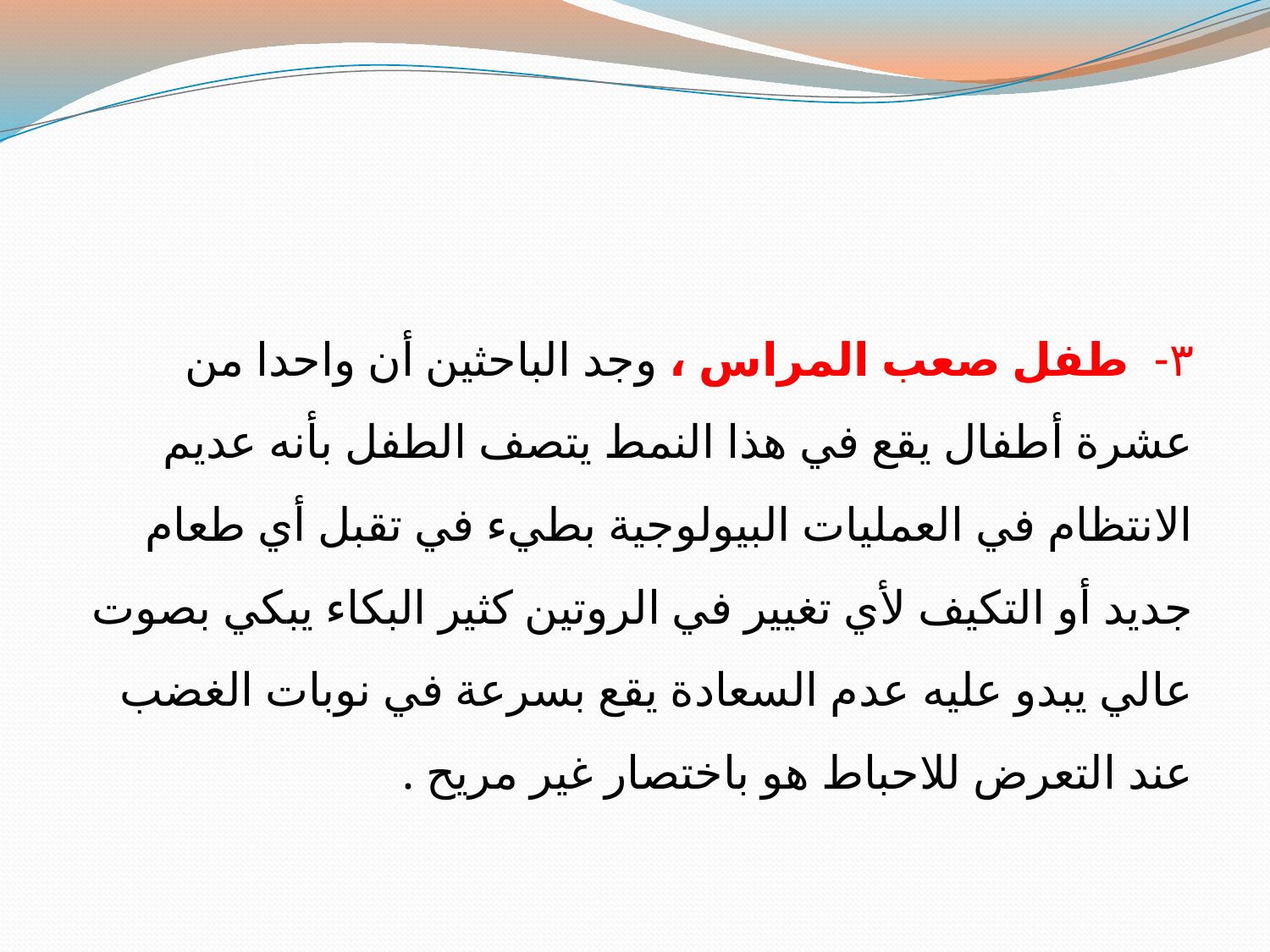

٣-  طفل صعب المراس ، وجد الباحثين أن واحدا من عشرة أطفال يقع في هذا النمط يتصف الطفل بأنه عديم الانتظام في العمليات البيولوجية بطيء في تقبل أي طعام جديد أو التكيف لأي تغيير في الروتين كثير البكاء يبكي بصوت عالي يبدو عليه عدم السعادة يقع بسرعة في نوبات الغضب عند التعرض للاحباط هو باختصار غير مريح .